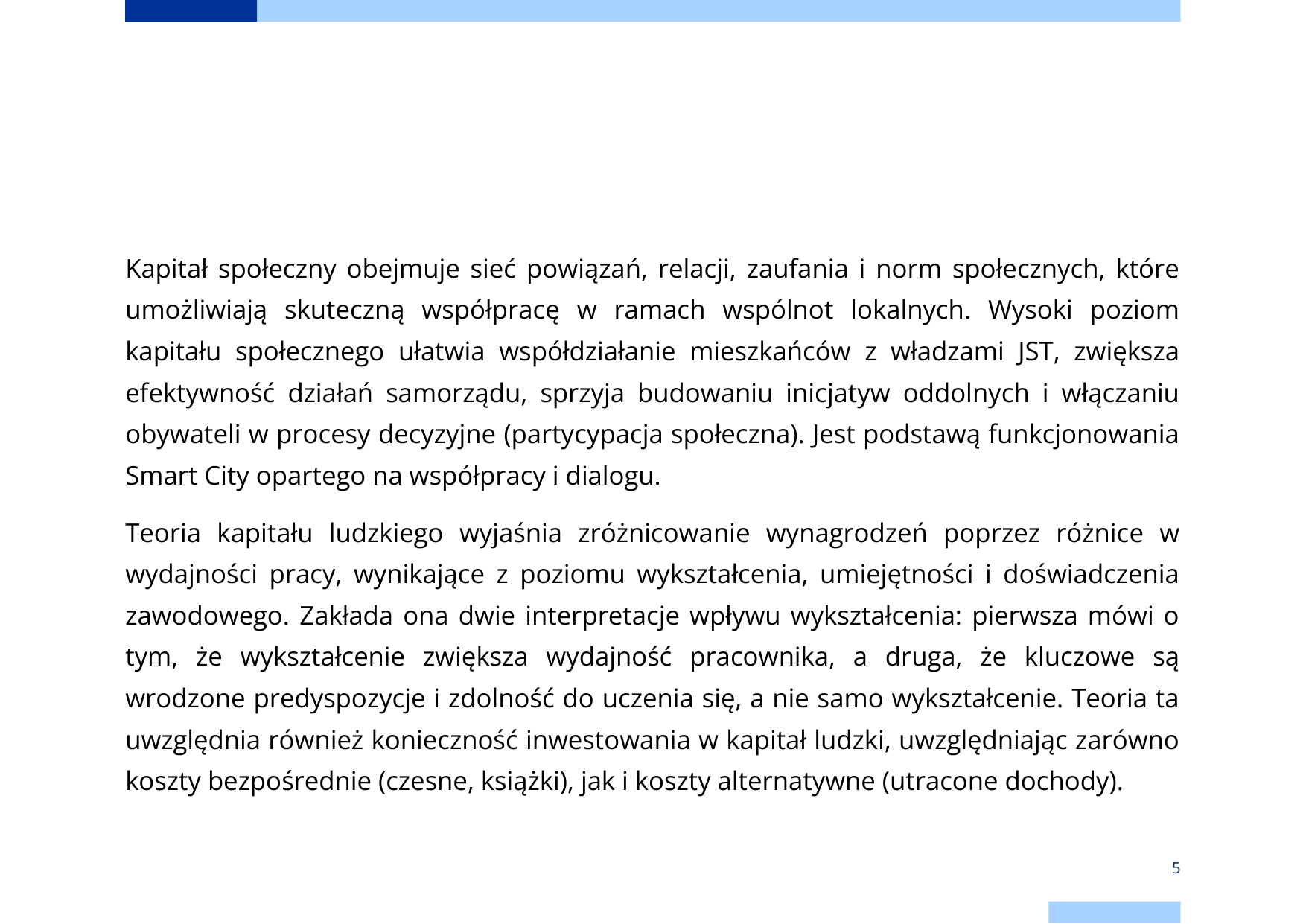

#
Kapitał społeczny obejmuje sieć powiązań, relacji, zaufania i norm społecznych, które umożliwiają skuteczną współpracę w ramach wspólnot lokalnych. Wysoki poziom kapitału społecznego ułatwia współdziałanie mieszkańców z władzami JST, zwiększa efektywność działań samorządu, sprzyja budowaniu inicjatyw oddolnych i włączaniu obywateli w procesy decyzyjne (partycypacja społeczna). Jest podstawą funkcjonowania Smart City opartego na współpracy i dialogu.
Teoria kapitału ludzkiego wyjaśnia zróżnicowanie wynagrodzeń poprzez różnice w wydajności pracy, wynikające z poziomu wykształcenia, umiejętności i doświadczenia zawodowego. Zakłada ona dwie interpretacje wpływu wykształcenia: pierwsza mówi o tym, że wykształcenie zwiększa wydajność pracownika, a druga, że kluczowe są wrodzone predyspozycje i zdolność do uczenia się, a nie samo wykształcenie. Teoria ta uwzględnia również konieczność inwestowania w kapitał ludzki, uwzględniając zarówno koszty bezpośrednie (czesne, książki), jak i koszty alternatywne (utracone dochody).
5